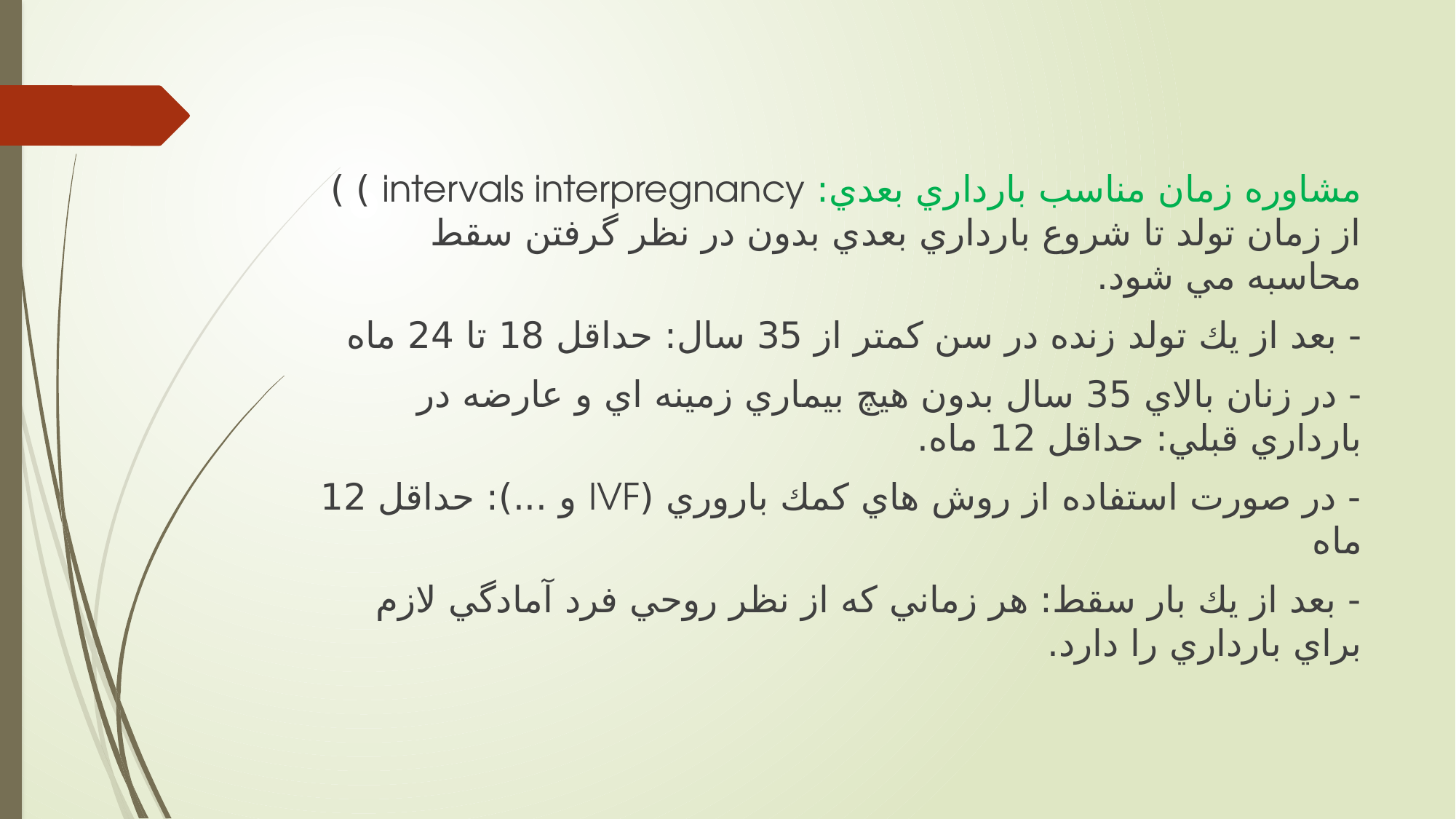

مشاوره زمان مناسب بارداري بعدي: intervals interpregnancy ) ) از زمان تولد تا شروع بارداري بعدي بدون در نظر گرفتن سقط محاسبه مي شود.
- بعد از يك تولد زنده در سن کمتر از 35 سال: حداقل 18 تا 24 ماه
- در زنان بالاي 35 سال بدون هیچ بیماري زمینه اي و عارضه در بارداري قبلي: حداقل 12 ماه.
- در صورت استفاده از روش هاي کمك باروري (IVF و ...): حداقل 12 ماه
- بعد از يك بار سقط: هر زماني که از نظر روحي فرد آمادگي لازم براي بارداري را دارد.